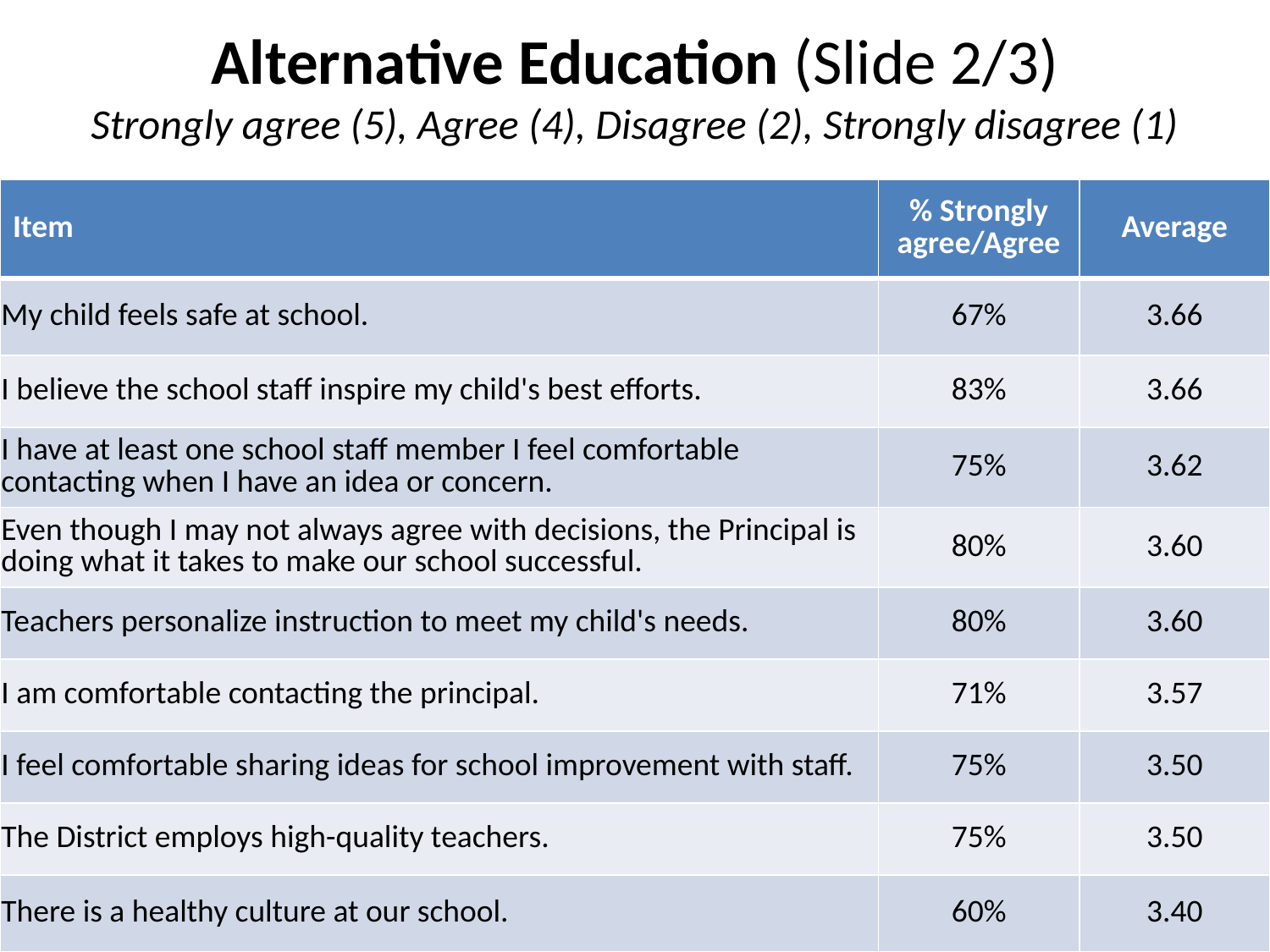

# Alternative Education (Slide 2/3) Strongly agree (5), Agree (4), Disagree (2), Strongly disagree (1)
| Item | % Strongly agree/Agree | Average |
| --- | --- | --- |
| My child feels safe at school. | 67% | 3.66 |
| I believe the school staff inspire my child's best efforts. | 83% | 3.66 |
| I have at least one school staff member I feel comfortable contacting when I have an idea or concern. | 75% | 3.62 |
| Even though I may not always agree with decisions, the Principal is doing what it takes to make our school successful. | 80% | 3.60 |
| Teachers personalize instruction to meet my child's needs. | 80% | 3.60 |
| I am comfortable contacting the principal. | 71% | 3.57 |
| I feel comfortable sharing ideas for school improvement with staff. | 75% | 3.50 |
| The District employs high-quality teachers. | 75% | 3.50 |
| There is a healthy culture at our school. | 60% | 3.40 |